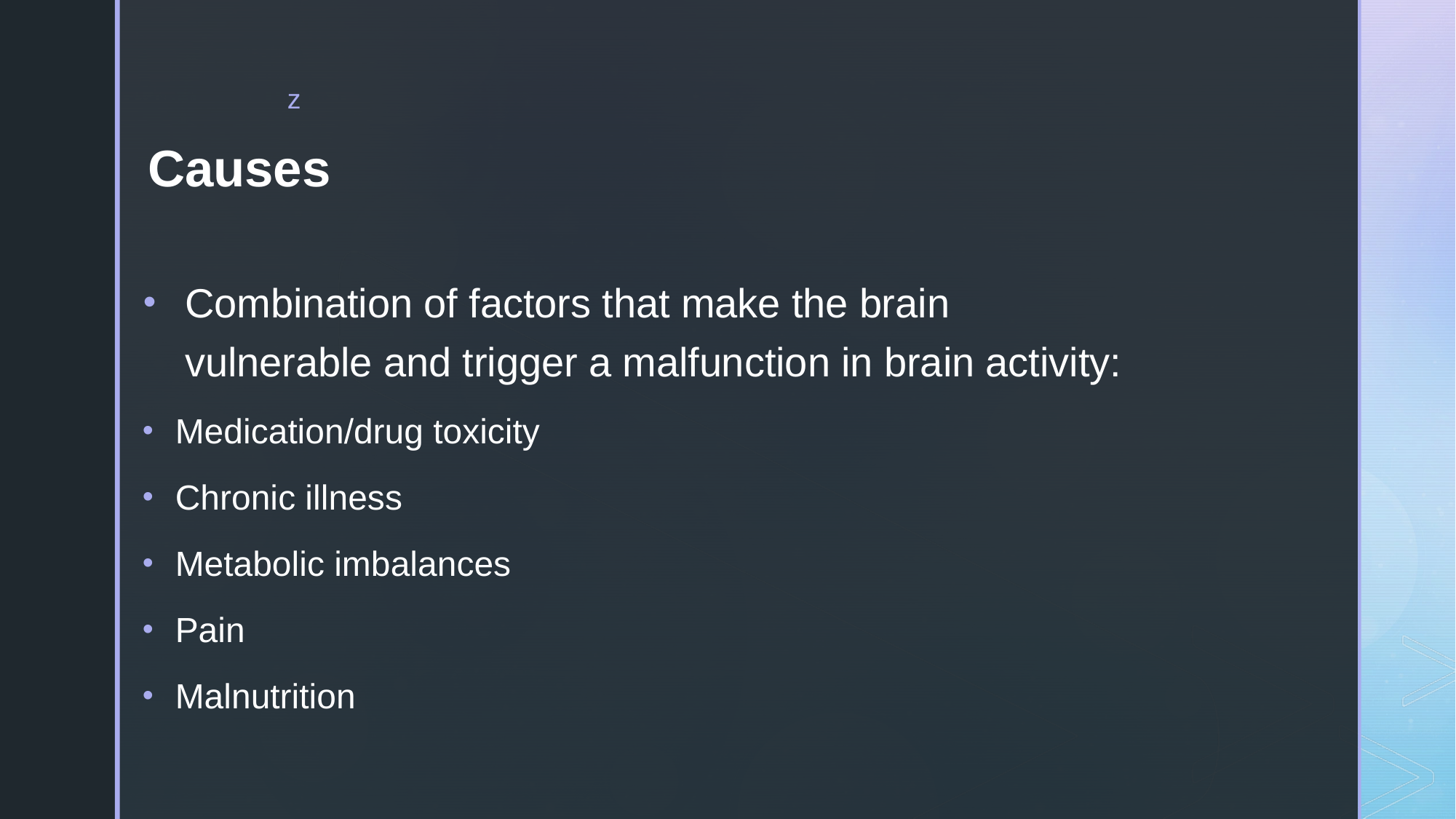

# Causes
Combination of factors that make the brain vulnerable and trigger a malfunction in brain activity:
Medication/drug toxicity
Chronic illness
Metabolic imbalances
Pain
Malnutrition